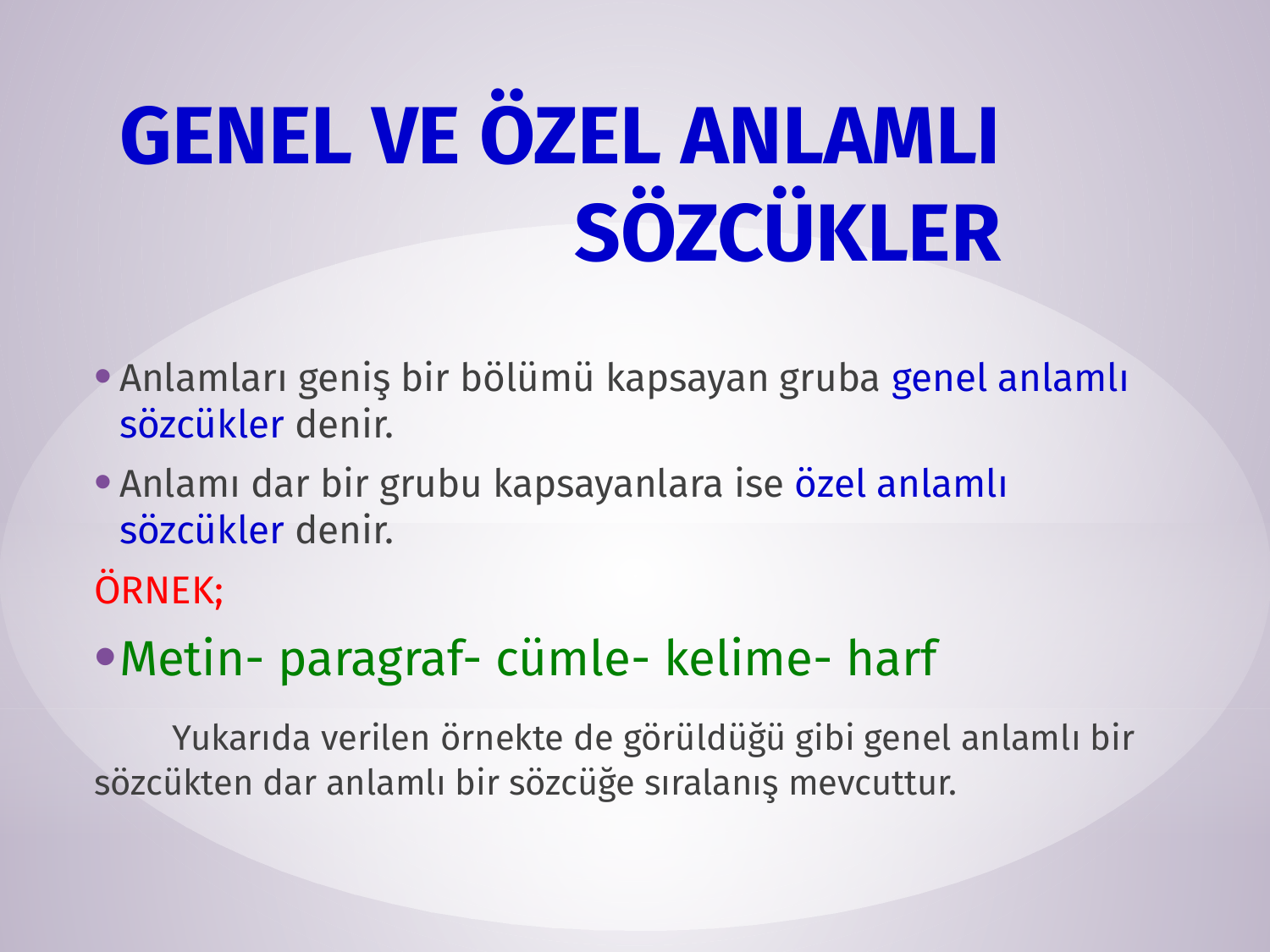

# GENEL VE ÖZEL ANLAMLI SÖZCÜKLER
Anlamları geniş bir bölümü kapsayan gruba genel anlamlı sözcükler denir.
Anlamı dar bir grubu kapsayanlara ise özel anlamlı sözcükler denir.
ÖRNEK;
Metin- paragraf- cümle- kelime- harf
      Yukarıda verilen örnekte de görüldüğü gibi genel anlamlı bir sözcükten dar anlamlı bir sözcüğe sıralanış mevcuttur.